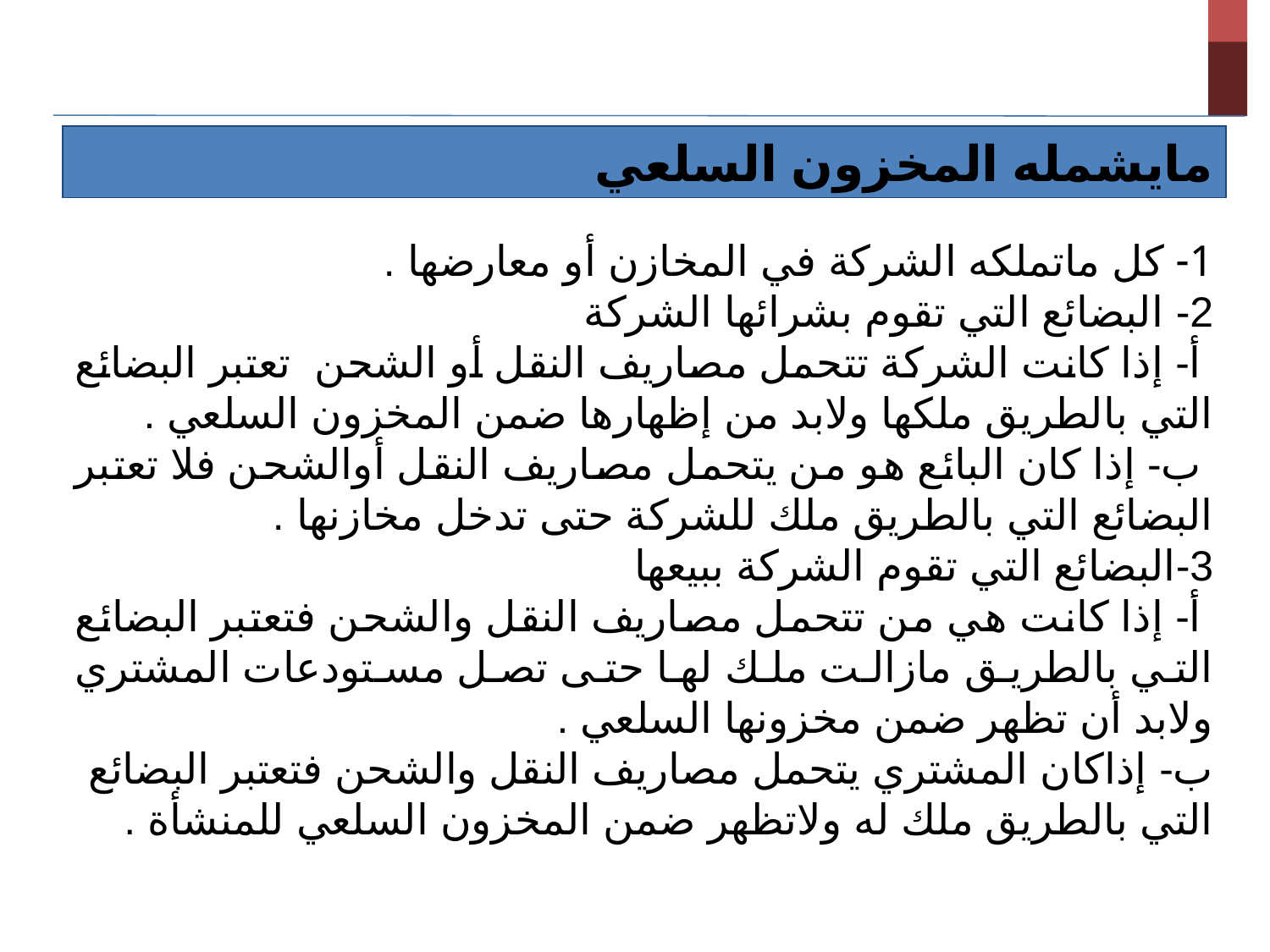

مايشمله المخزون السلعي
1- كل ماتملكه الشركة في المخازن أو معارضها .
2- البضائع التي تقوم بشرائها الشركة
 أ- إذا كانت الشركة تتحمل مصاريف النقل أو الشحن  تعتبر البضائع التي بالطريق ملكها ولابد من إظهارها ضمن المخزون السلعي .
 ب- إذا كان البائع هو من يتحمل مصاريف النقل أوالشحن فلا تعتبر البضائع التي بالطريق ملك للشركة حتى تدخل مخازنها .
3-البضائع التي تقوم الشركة ببيعها
 أ- إذا كانت هي من تتحمل مصاريف النقل والشحن فتعتبر البضائع التي بالطريق مازالت ملك لها حتى تصل مستودعات المشتري ولابد أن تظهر ضمن مخزونها السلعي .
ب- إذاكان المشتري يتحمل مصاريف النقل والشحن فتعتبر البضائع التي بالطريق ملك له ولاتظهر ضمن المخزون السلعي للمنشأة .

3